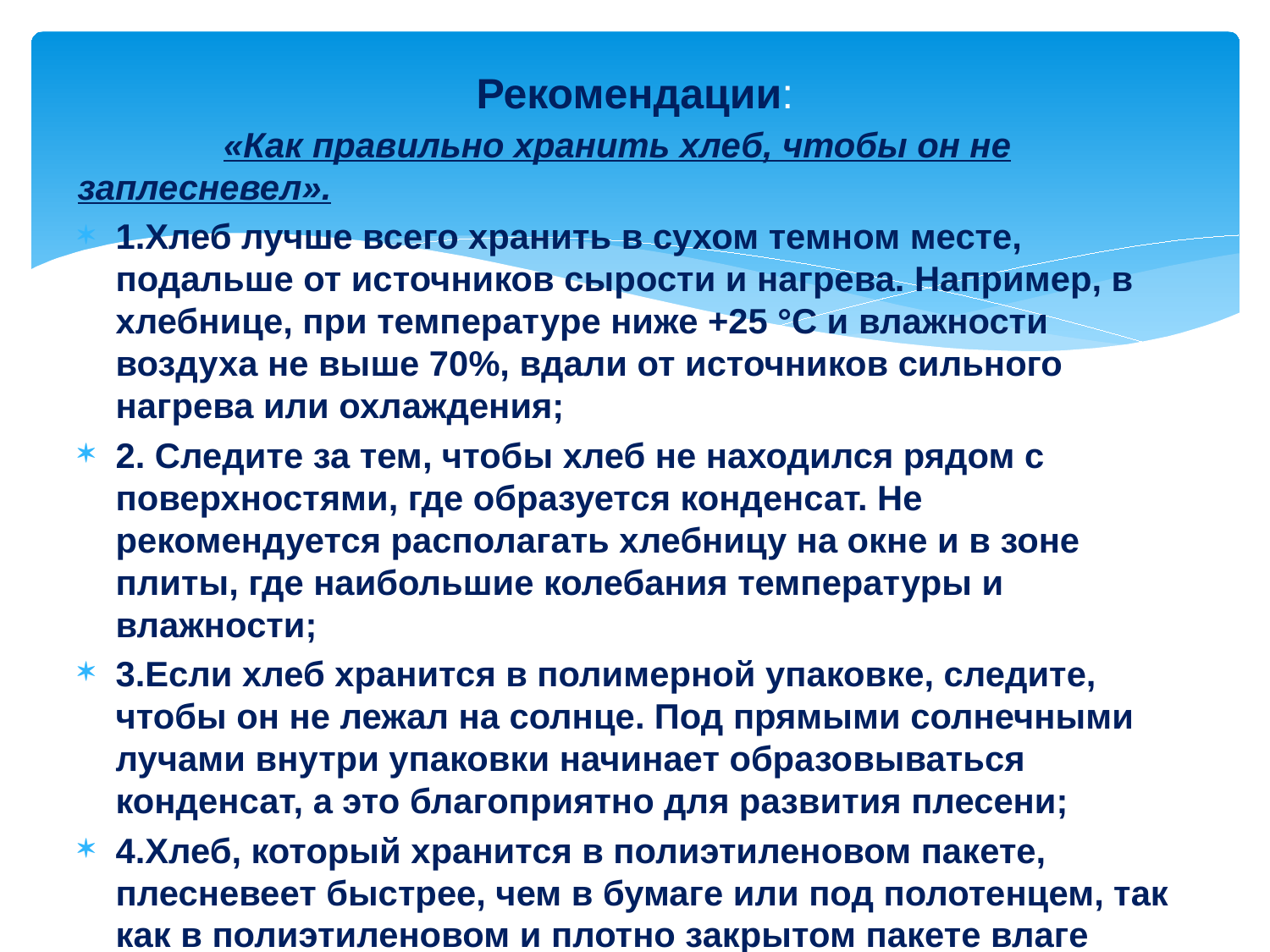

# Рекомендации:
               «Как правильно хранить хлеб, чтобы он не заплесневел».
1.Хлеб лучше всего хранить в сухом темном месте, подальше от источников сырости и нагрева. Например, в хлебнице, при температуре ниже +25 °С и влажности воздуха не выше 70%, вдали от источников сильного нагрева или охлаждения;
2. Следите за тем, чтобы хлеб не находился рядом с поверхностями, где образуется конденсат. Не рекомендуется располагать хлебницу на окне и в зоне плиты, где наибольшие колебания температуры и влажности;
3.Если хлеб хранится в полимерной упаковке, следите, чтобы он не лежал на солнце. Под прямыми солнечными лучами внутри упаковки начинает образовываться конденсат, а это благоприятно для развития плесени;
4.Хлеб, который хранится в полиэтиленовом пакете, плесневеет быстрее, чем в бумаге или под полотенцем, так как в полиэтиленовом и плотно закрытом пакете влаге испаряться некуда.